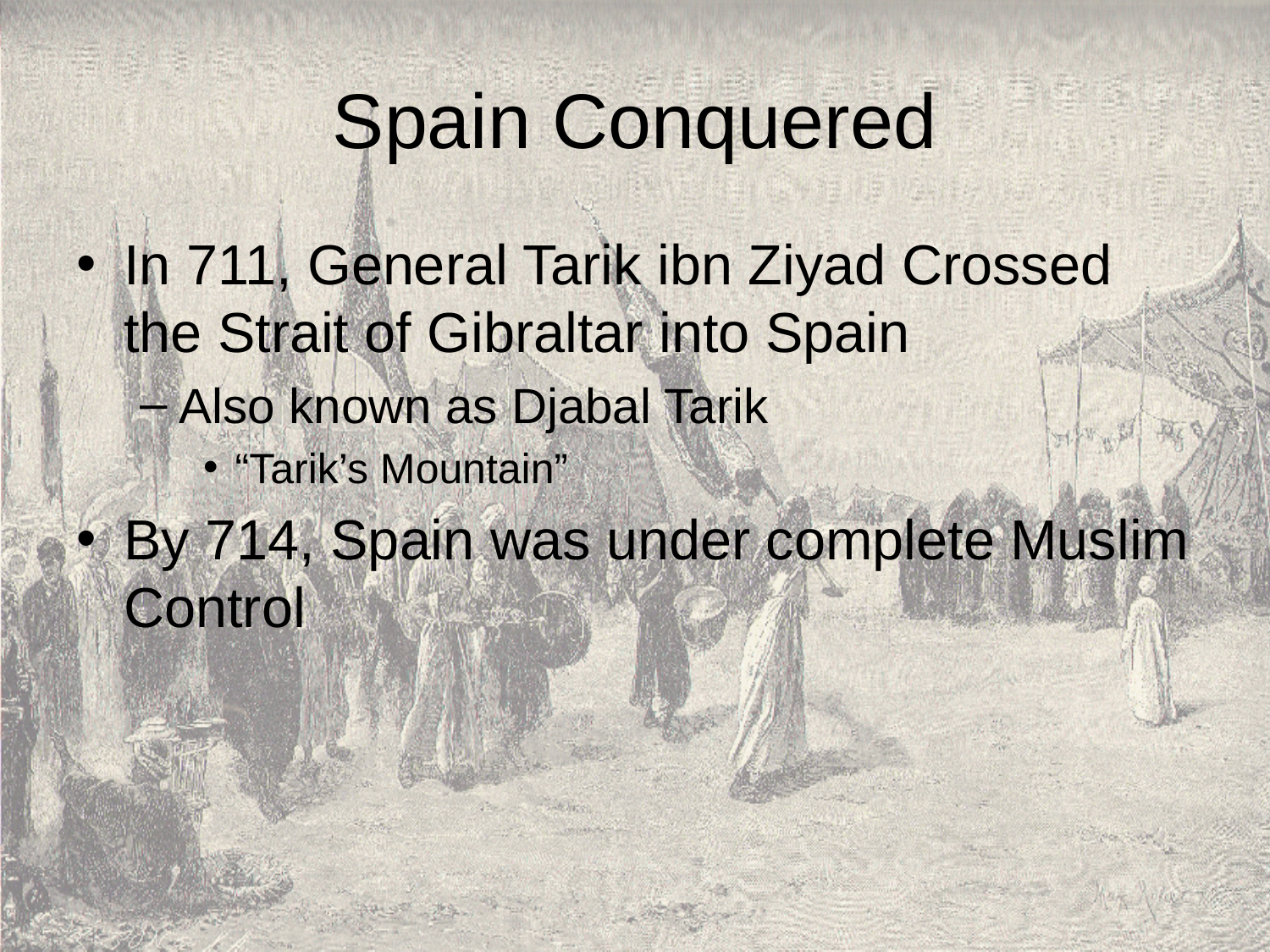

# Spain Conquered
In 711, General Tarik ibn Ziyad Crossed the Strait of Gibraltar into Spain
Also known as Djabal Tarik
“Tarik’s Mountain”
By 714, Spain was under complete Muslim Control